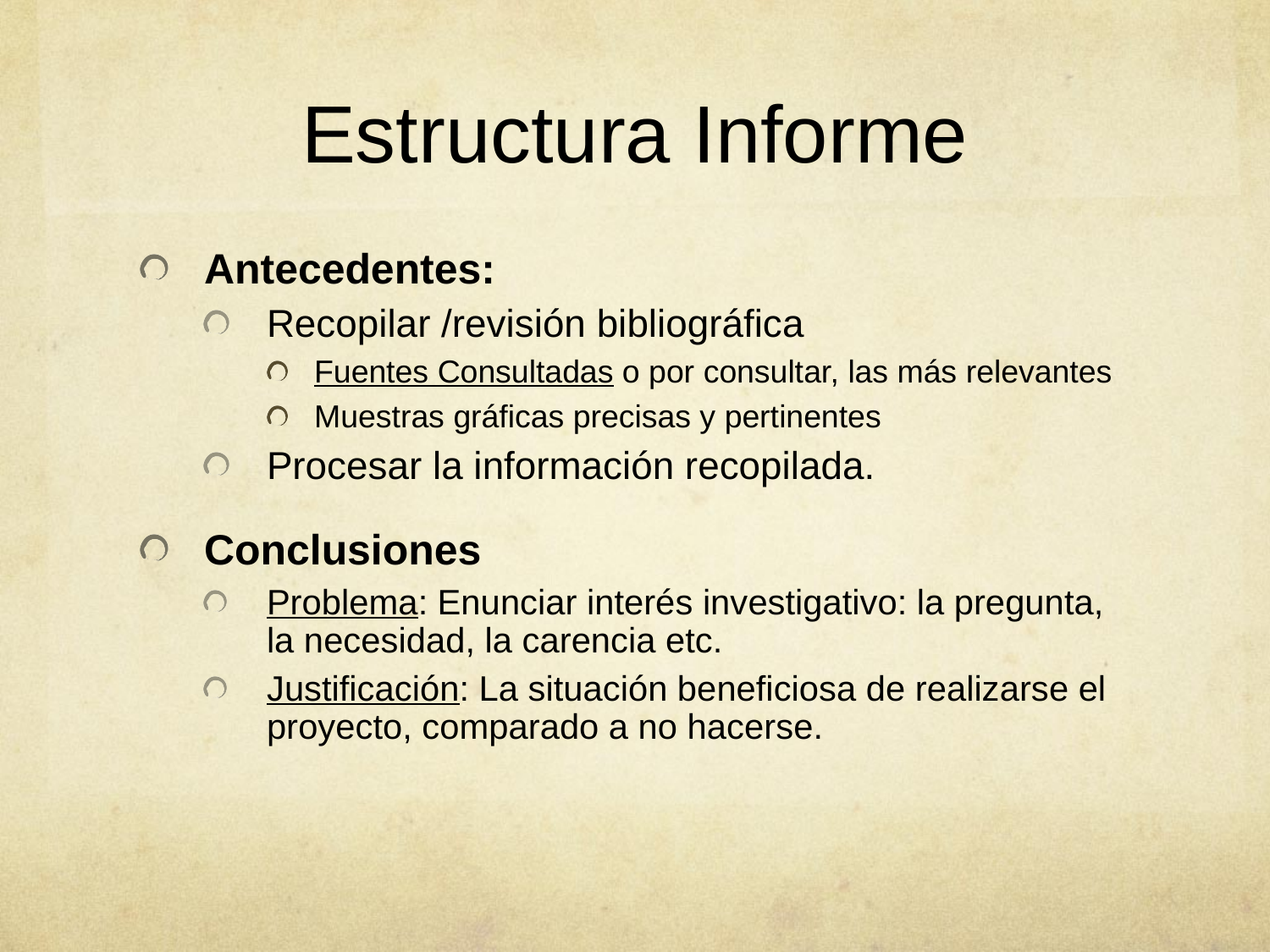

# Estructura Informe
Antecedentes:
Recopilar /revisión bibliográfica
Fuentes Consultadas o por consultar, las más relevantes
Muestras gráficas precisas y pertinentes
Procesar la información recopilada.
Conclusiones
Problema: Enunciar interés investigativo: la pregunta, la necesidad, la carencia etc.
Justificación: La situación beneficiosa de realizarse el proyecto, comparado a no hacerse.